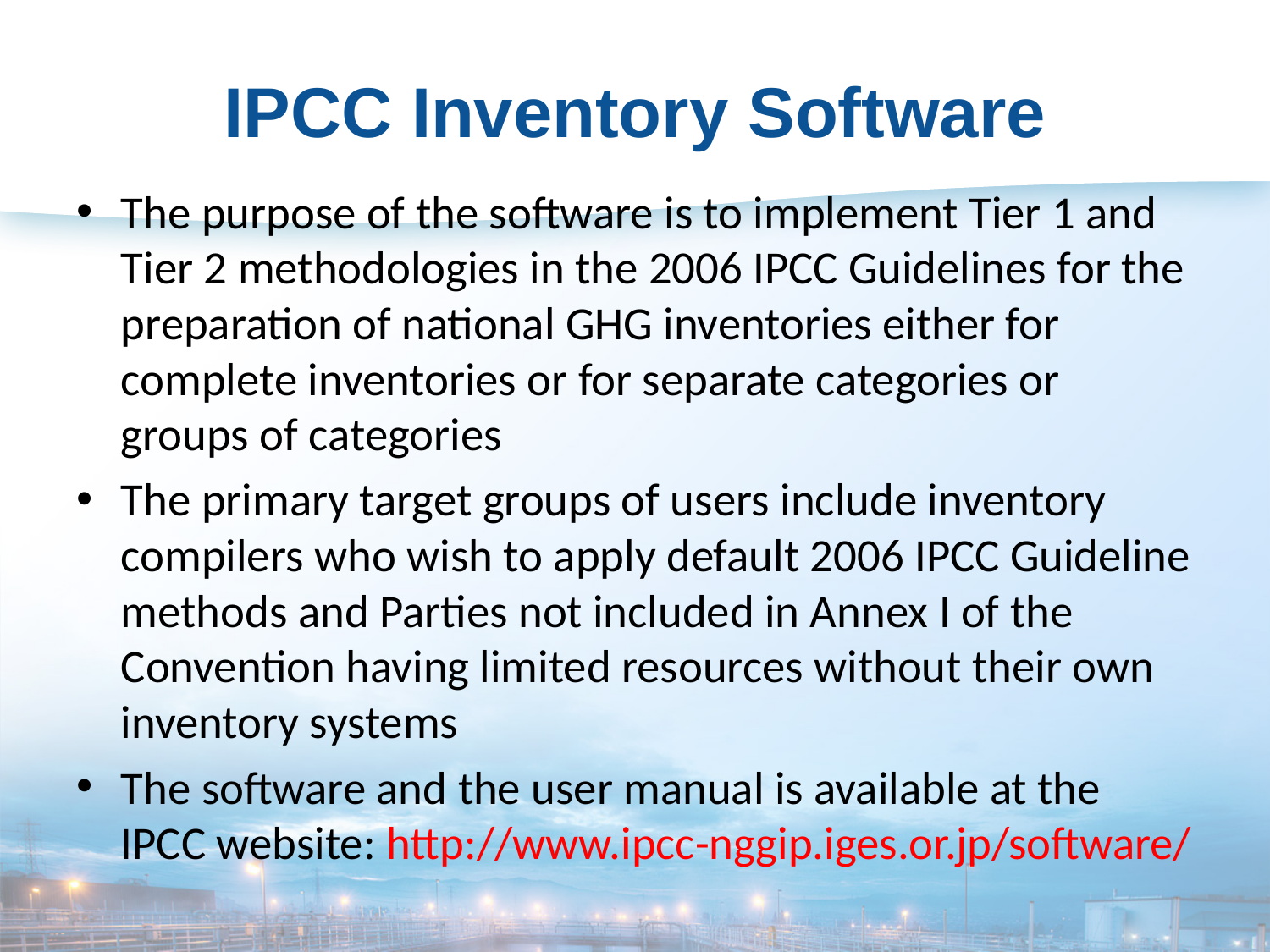

# IPCC Inventory Software
The purpose of the software is to implement Tier 1 and Tier 2 methodologies in the 2006 IPCC Guidelines for the preparation of national GHG inventories either for complete inventories or for separate categories or groups of categories
The primary target groups of users include inventory compilers who wish to apply default 2006 IPCC Guideline methods and Parties not included in Annex I of the Convention having limited resources without their own inventory systems
The software and the user manual is available at the IPCC website: http://www.ipcc-nggip.iges.or.jp/software/